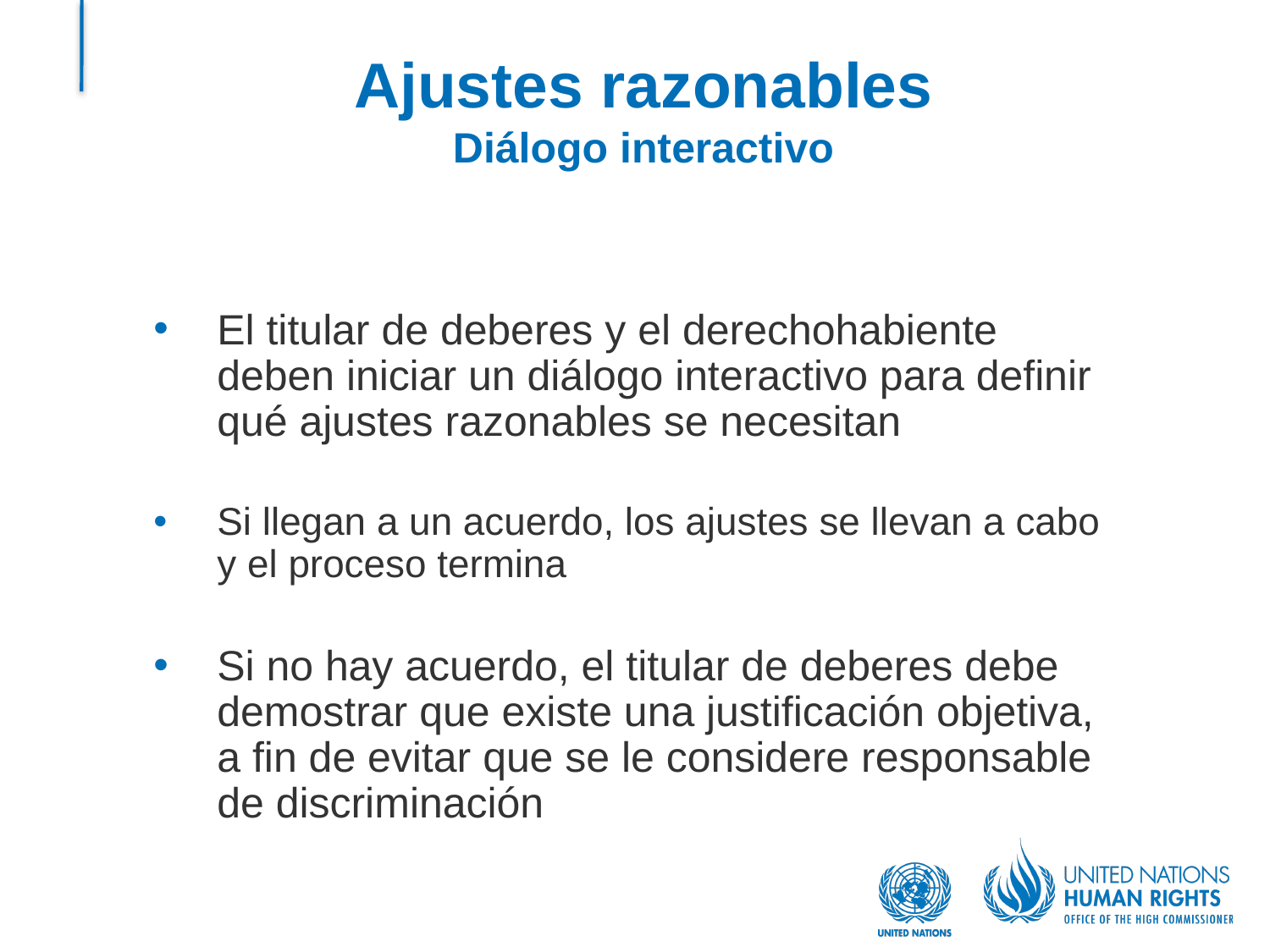

# Ajustes razonables Diálogo interactivo

El titular de deberes y el derechohabiente deben iniciar un diálogo interactivo para definir qué ajustes razonables se necesitan

Si llegan a un acuerdo, los ajustes se llevan a cabo y el proceso termina

Si no hay acuerdo, el titular de deberes debe demostrar que existe una justificación objetiva, a fin de evitar que se le considere responsable de discriminación